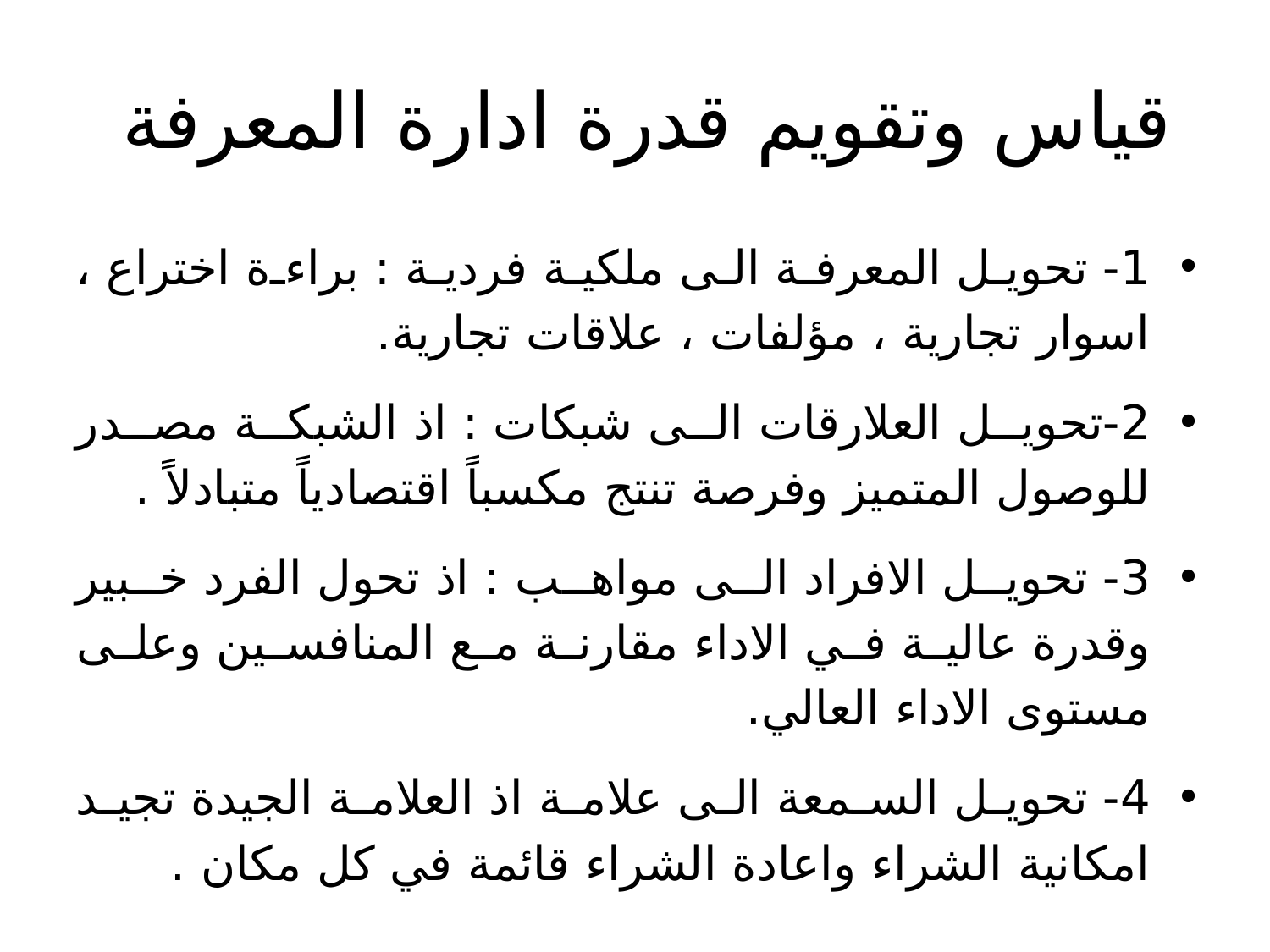

# قياس وتقويم قدرة ادارة المعرفة
1- تحويل المعرفة الى ملكية فردية : براءة اختراع ، اسوار تجارية ، مؤلفات ، علاقات تجارية.
2-تحويل العلارقات الى شبكات : اذ الشبكة مصدر للوصول المتميز وفرصة تنتج مكسباً اقتصادياً متبادلاً .
3- تحويل الافراد الى مواهب : اذ تحول الفرد خبير وقدرة عالية في الاداء مقارنة مع المنافسين وعلى مستوى الاداء العالي.
4- تحويل السمعة الى علامة اذ العلامة الجيدة تجيد امكانية الشراء واعادة الشراء قائمة في كل مكان .